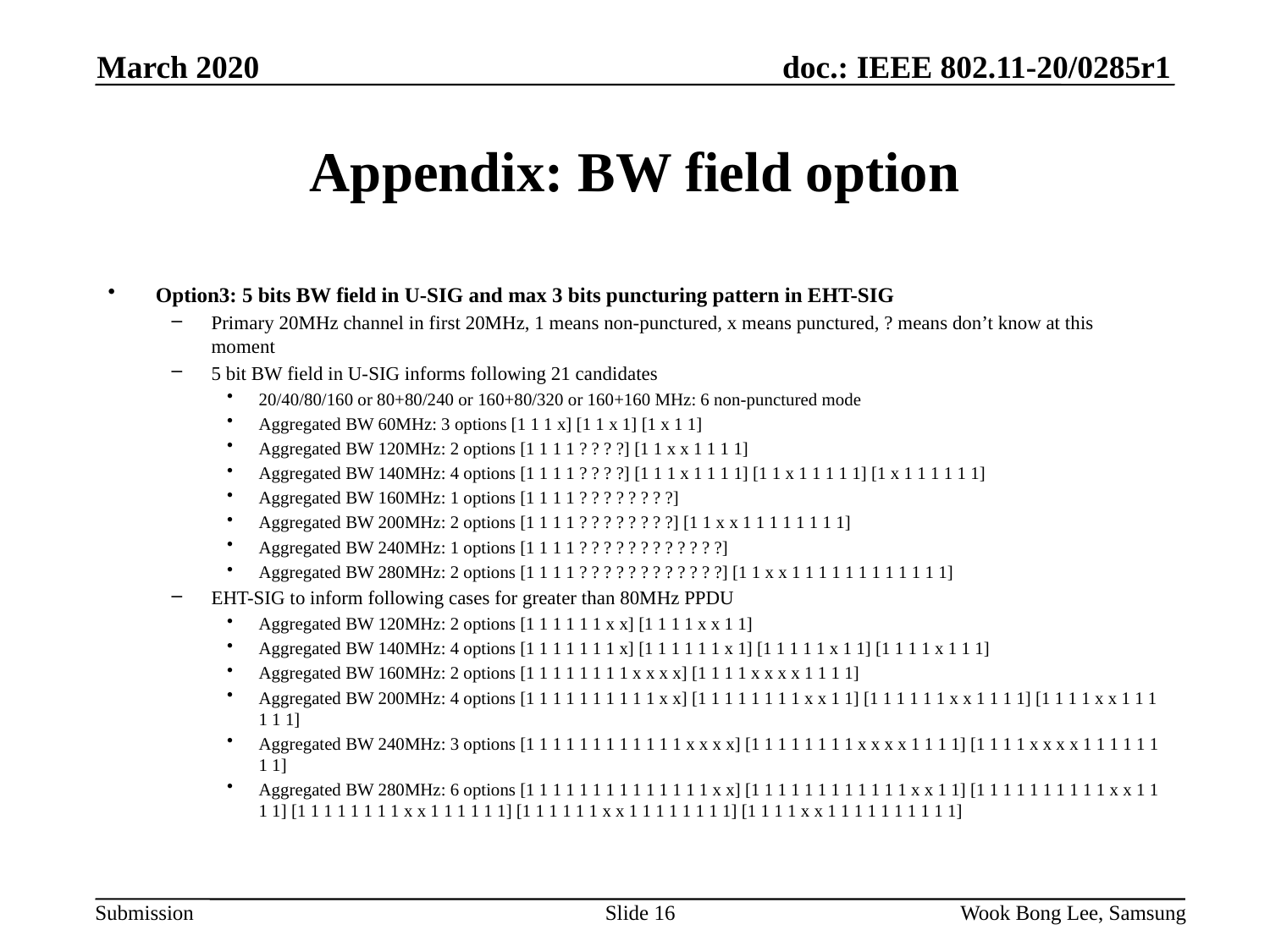

March 2020
# Appendix: BW field option
Option3: 5 bits BW field in U-SIG and max 3 bits puncturing pattern in EHT-SIG
Primary 20MHz channel in first 20MHz, 1 means non-punctured, x means punctured, ? means don’t know at this moment
5 bit BW field in U-SIG informs following 21 candidates
20/40/80/160 or 80+80/240 or 160+80/320 or 160+160 MHz: 6 non-punctured mode
Aggregated BW 60MHz: 3 options [1 1 1 x] [1 1 x 1] [1 x 1 1]
Aggregated BW 120MHz: 2 options [1 1 1 1 ? ? ? ?] [1 1 x x 1 1 1 1]
Aggregated BW 140MHz: 4 options [1 1 1 1 ? ? ? ?] [1 1 1 x 1 1 1 1] [1 1 x 1 1 1 1 1] [1 x 1 1 1 1 1 1]
Aggregated BW 160MHz: 1 options [1 1 1 1 ? ? ? ? ? ? ? ?]
Aggregated BW 200MHz: 2 options [1 1 1 1 ? ? ? ? ? ? ? ?] [1 1 x x 1 1 1 1 1 1 1 1]
Aggregated BW 240MHz: 1 options [1 1 1 1 ? ? ? ? ? ? ? ? ? ? ? ?]
Aggregated BW 280MHz: 2 options [1 1 1 1 ? ? ? ? ? ? ? ? ? ? ? ?] [1 1 x x 1 1 1 1 1 1 1 1 1 1 1 1]
EHT-SIG to inform following cases for greater than 80MHz PPDU
Aggregated BW 120MHz: 2 options [1 1 1 1 1 1 x x] [1 1 1 1 x x 1 1]
Aggregated BW 140MHz: 4 options [1 1 1 1 1 1 1 x] [1 1 1 1 1 1 x 1] [1 1 1 1 1 x 1 1] [1 1 1 1 x 1 1 1]
Aggregated BW 160MHz: 2 options [1 1 1 1 1 1 1 1 x x x x] [1 1 1 1 x x x x 1 1 1 1]
Aggregated BW 200MHz: 4 options [1 1 1 1 1 1 1 1 1 1 x x] [1 1 1 1 1 1 1 1 x x 1 1] [1 1 1 1 1 1 x x 1 1 1 1] [1 1 1 1 x x 1 1 1 1 1 1]
Aggregated BW 240MHz: 3 options [1 1 1 1 1 1 1 1 1 1 1 1 x x x x] [1 1 1 1 1 1 1 1 x x x x 1 1 1 1] [1 1 1 1 x x x x 1 1 1 1 1 1 1 1]
Aggregated BW 280MHz: 6 options [1 1 1 1 1 1 1 1 1 1 1 1 1 1 x x] [1 1 1 1 1 1 1 1 1 1 1 1 x x 1 1] [1 1 1 1 1 1 1 1 1 1 x x 1 1 1 1] [1 1 1 1 1 1 1 1 x x 1 1 1 1 1 1] [1 1 1 1 1 1 x x 1 1 1 1 1 1 1 1] [1 1 1 1 x x 1 1 1 1 1 1 1 1 1 1]
Slide 16
Wook Bong Lee, Samsung